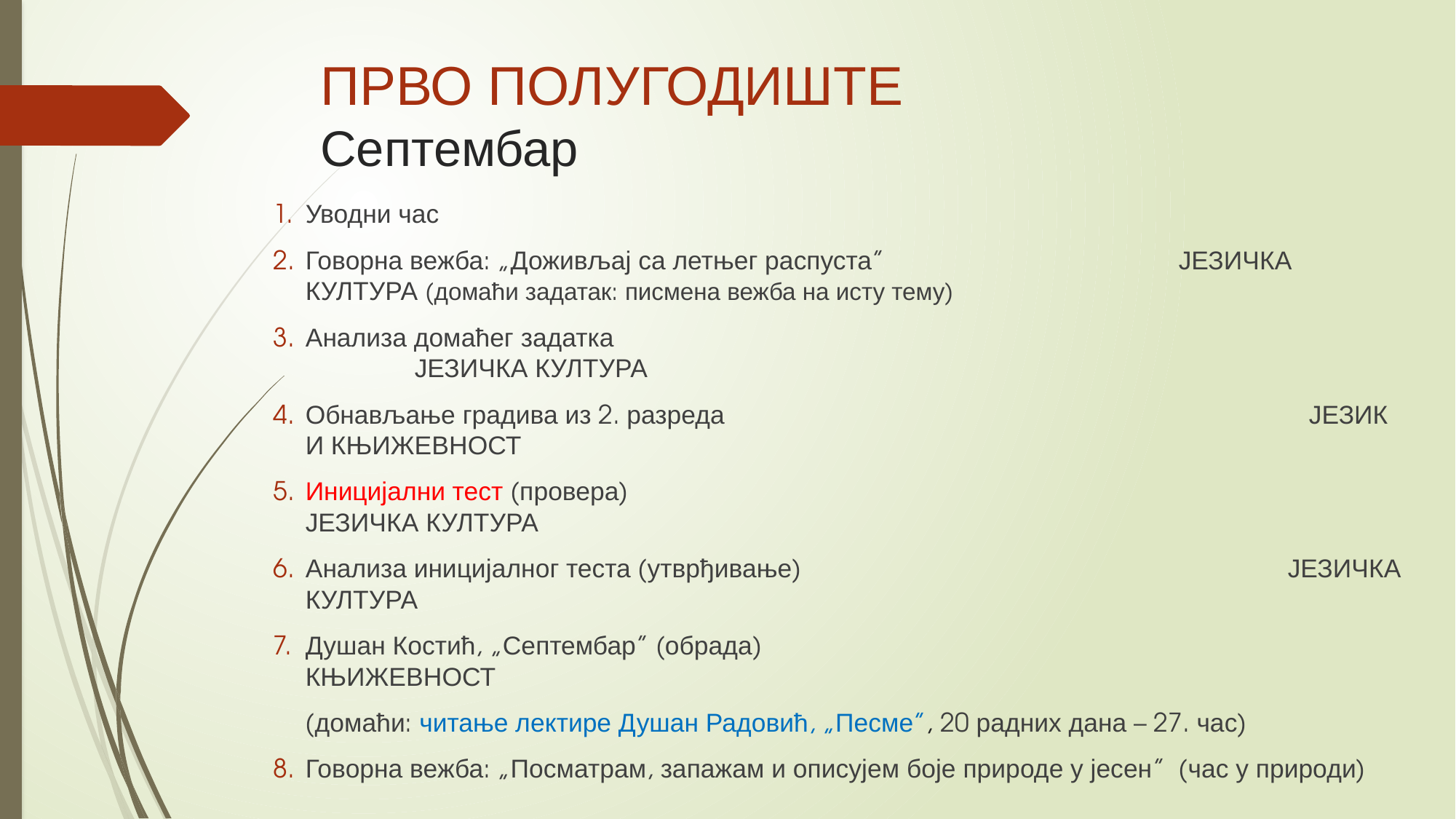

# ПРВО ПОЛУГОДИШТЕ Септембар
Уводни час
Говорна вежба: „Доживљај са летњег распуста” 			ЈЕЗИЧКА КУЛТУРА (домаћи задатак: писмена вежба на исту тему)
Анализа домаћег задатка 									ЈЕЗИЧКА КУЛТУРА
Обнављање градива из 2. разреда						   ЈЕЗИК И КЊИЖЕВНОСТ
Иницијални тест (провера)						 		ЈЕЗИЧКА КУЛТУРА
Анализа иницијалног теста (утврђивање)					ЈЕЗИЧКА КУЛТУРА
Душан Костић, „Септембар” (обрада) 					КЊИЖЕВНОСТ
(домаћи: читање лектире Душан Радовић, „Песме”, 20 радних дана – 27. час)
Говорна вежба: „Посматрам, запажам и описујем боје природе у јесен” 	(час у природи) 											               ЈЕЗИЧКА КУЛТУРА
Писмена вежба: „Јесен је осликала природу најлепшим бојама” 																			ЈЕЗИЧКА КУЛТУРА
Слова и гласови (обнављање) 							ЈЕЗИК